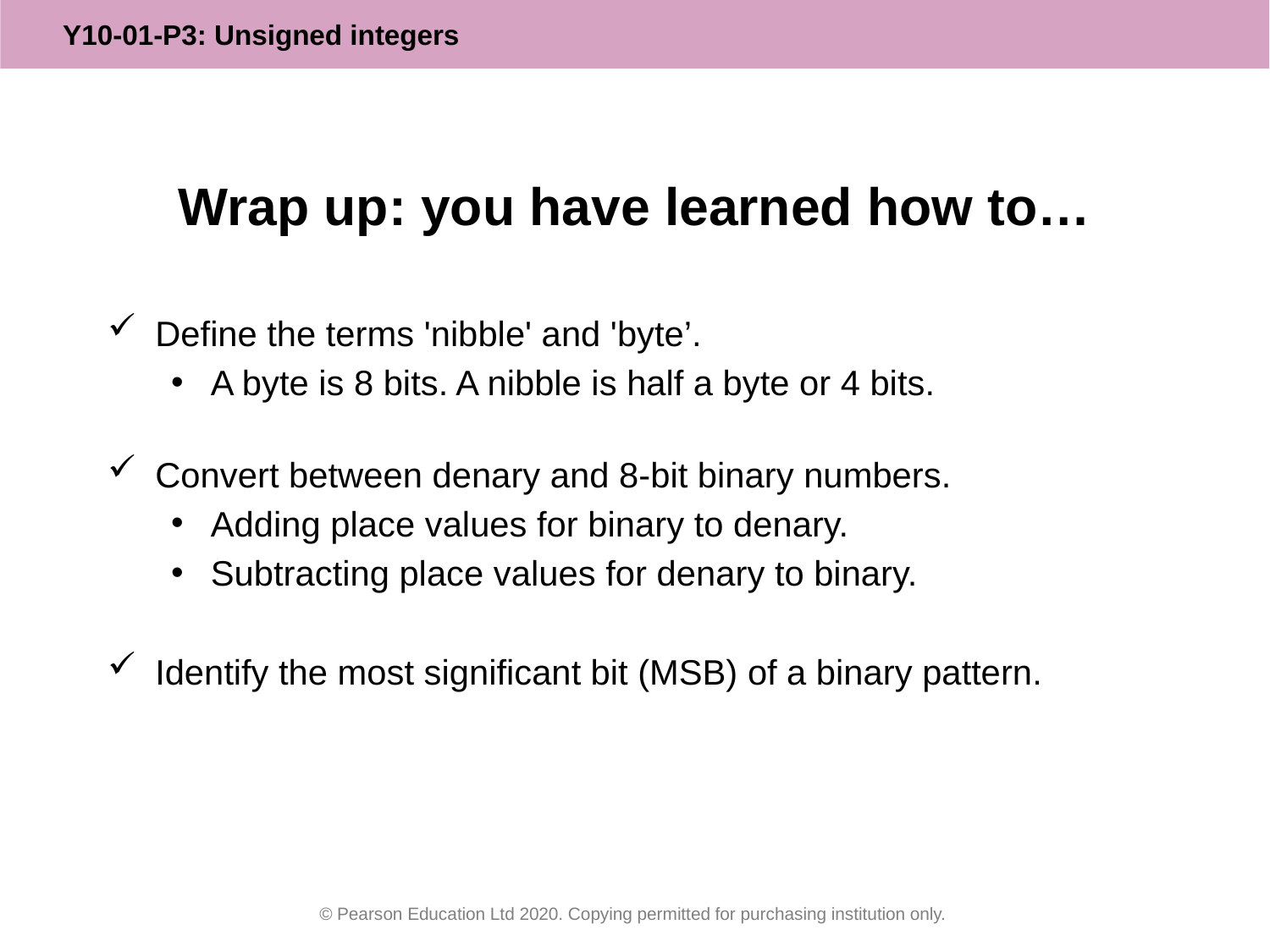

# Wrap up: you have learned how to…
Define the terms 'nibble' and 'byte’.
A byte is 8 bits. A nibble is half a byte or 4 bits.
Convert between denary and 8-bit binary numbers.
Adding place values for binary to denary.
Subtracting place values for denary to binary.

Identify the most significant bit (MSB) of a binary pattern.

© Pearson Education Ltd 2020. Copying permitted for purchasing institution only.